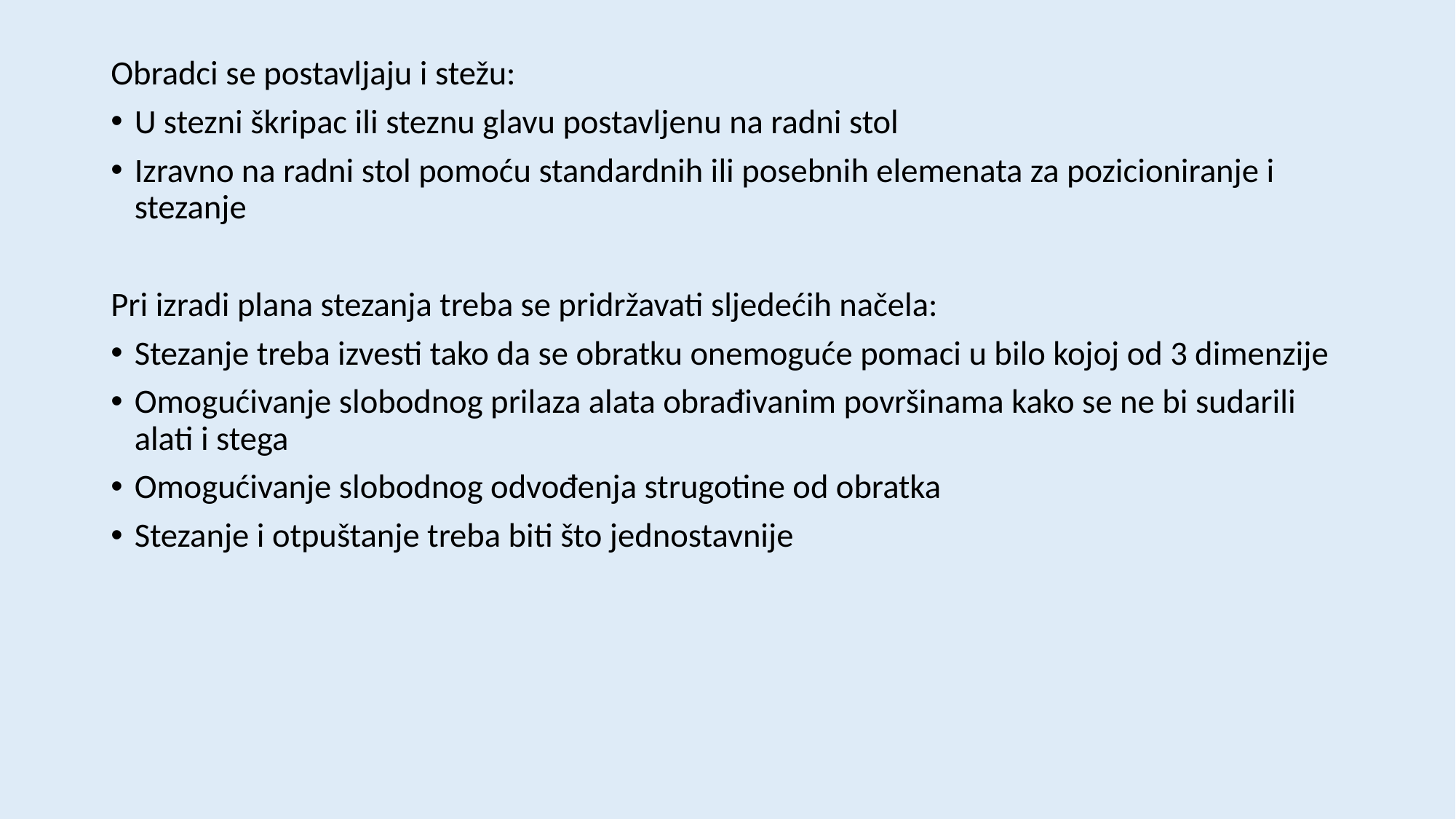

Obradci se postavljaju i stežu:
U stezni škripac ili steznu glavu postavljenu na radni stol
Izravno na radni stol pomoću standardnih ili posebnih elemenata za pozicioniranje i stezanje

Pri izradi plana stezanja treba se pridržavati sljedećih načela:
Stezanje treba izvesti tako da se obratku onemoguće pomaci u bilo kojoj od 3 dimenzije
Omogućivanje slobodnog prilaza alata obrađivanim površinama kako se ne bi sudarili alati i stega
Omogućivanje slobodnog odvođenja strugotine od obratka
Stezanje i otpuštanje treba biti što jednostavnije